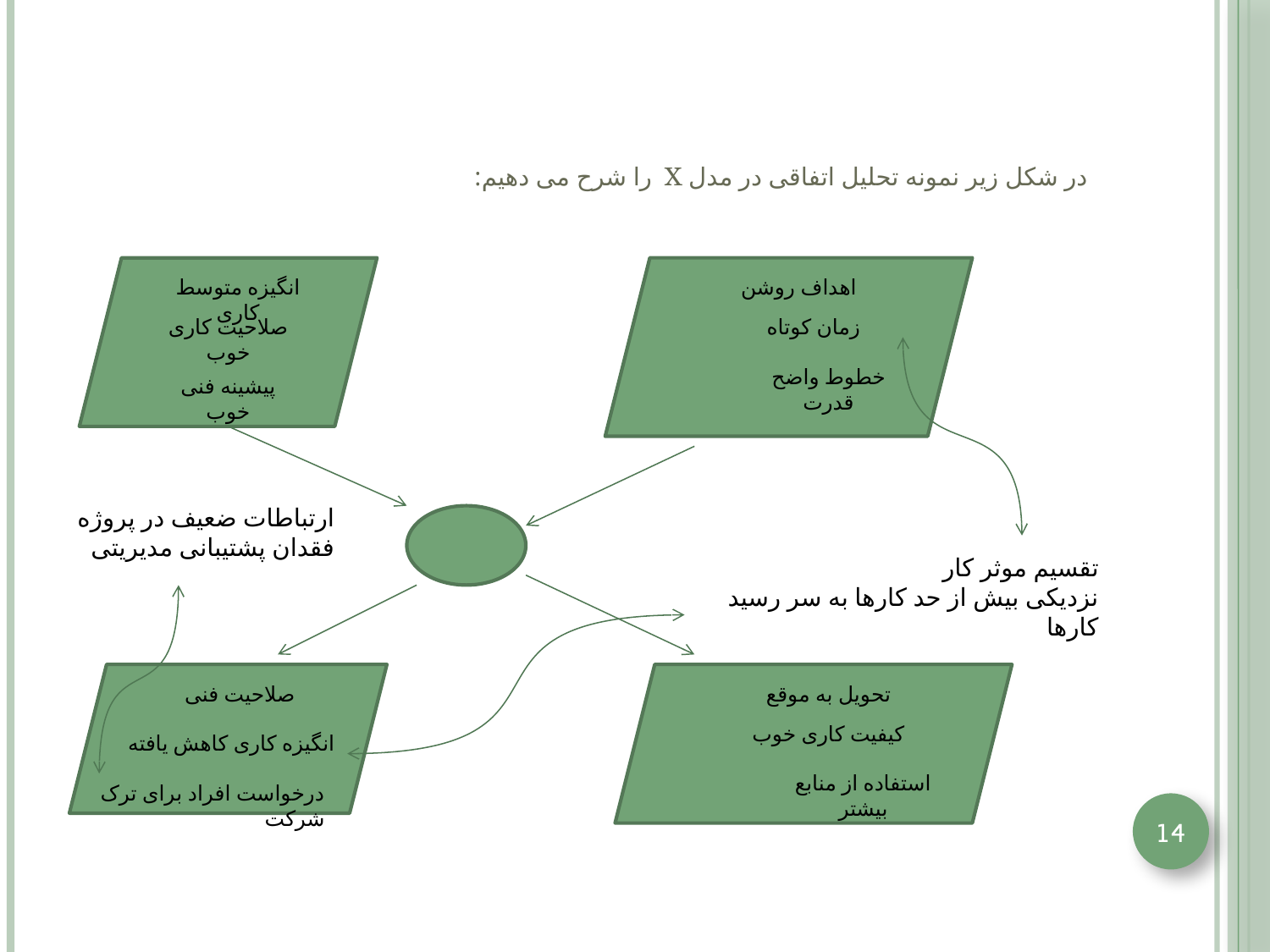

# در شکل زیر نمونه تحلیل اتفاقی در مدل X  را شرح می دهیم:

انگیزه متوسط کاری
اهداف روشن
صلاحیت کاری خوب
زمان کوتاه
خطوط واضح قدرت
پیشینه فنی خوب
ارتباطات ضعیف در پروژه
فقدان پشتیبانی مدیریتی

تقسیم موثر کار
نزدیکی بیش از حد کارها به سر رسید کارها

صلاحیت فنی
تحویل به موقع
کیفیت کاری خوب
انگیزه کاری کاهش یافته
استفاده از منابع بیشتر
درخواست افراد برای ترک شرکت
14